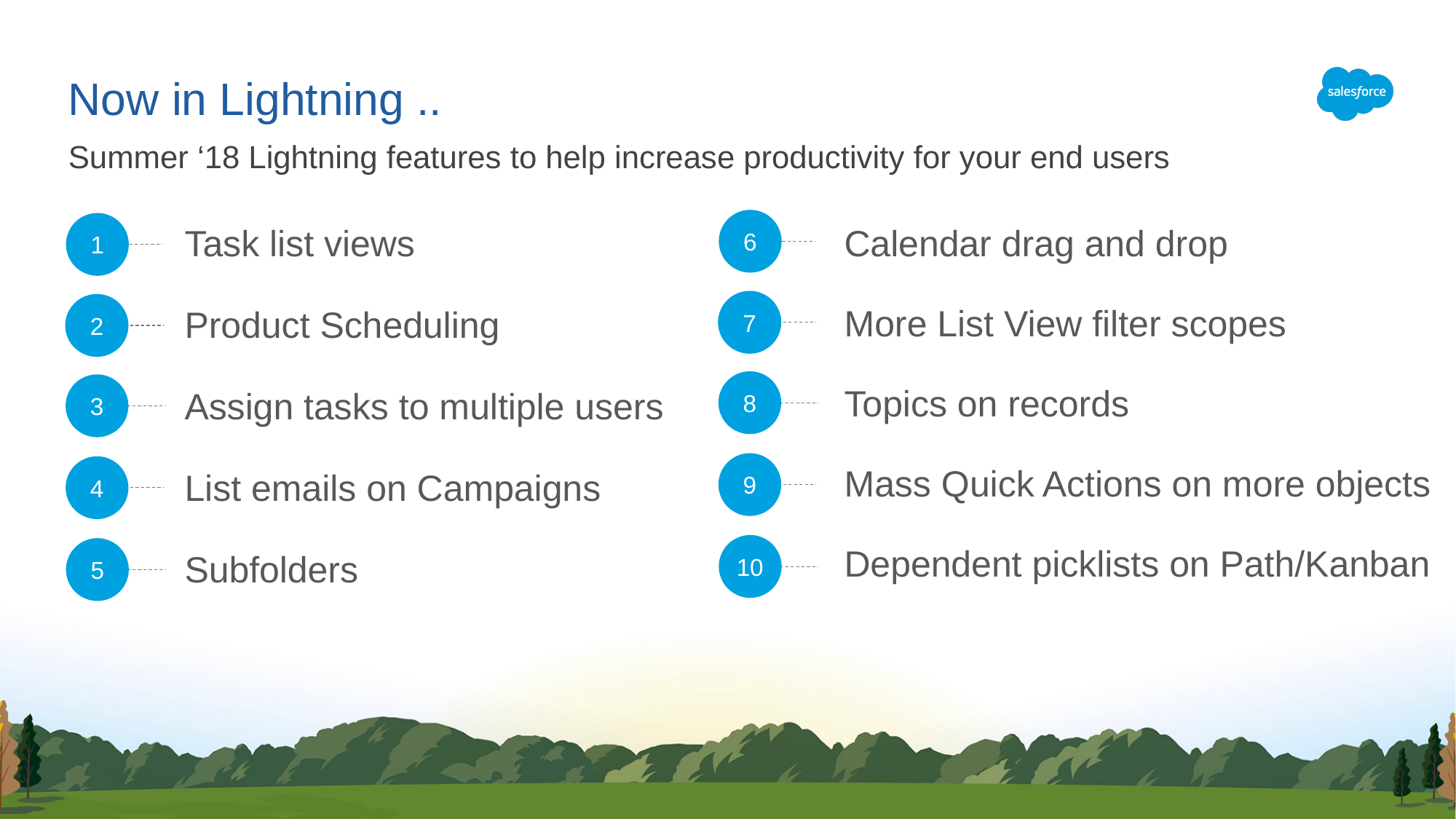

# Now in Lightning ..
Summer ‘18 Lightning features to help increase productivity for your end users
6
1
Task list views
Product Scheduling
Assign tasks to multiple users
List emails on Campaigns
Subfolders
Calendar drag and drop
More List View filter scopes
Topics on records
Mass Quick Actions on more objects
Dependent picklists on Path/Kanban
7
2
8
3
9
4
10
5